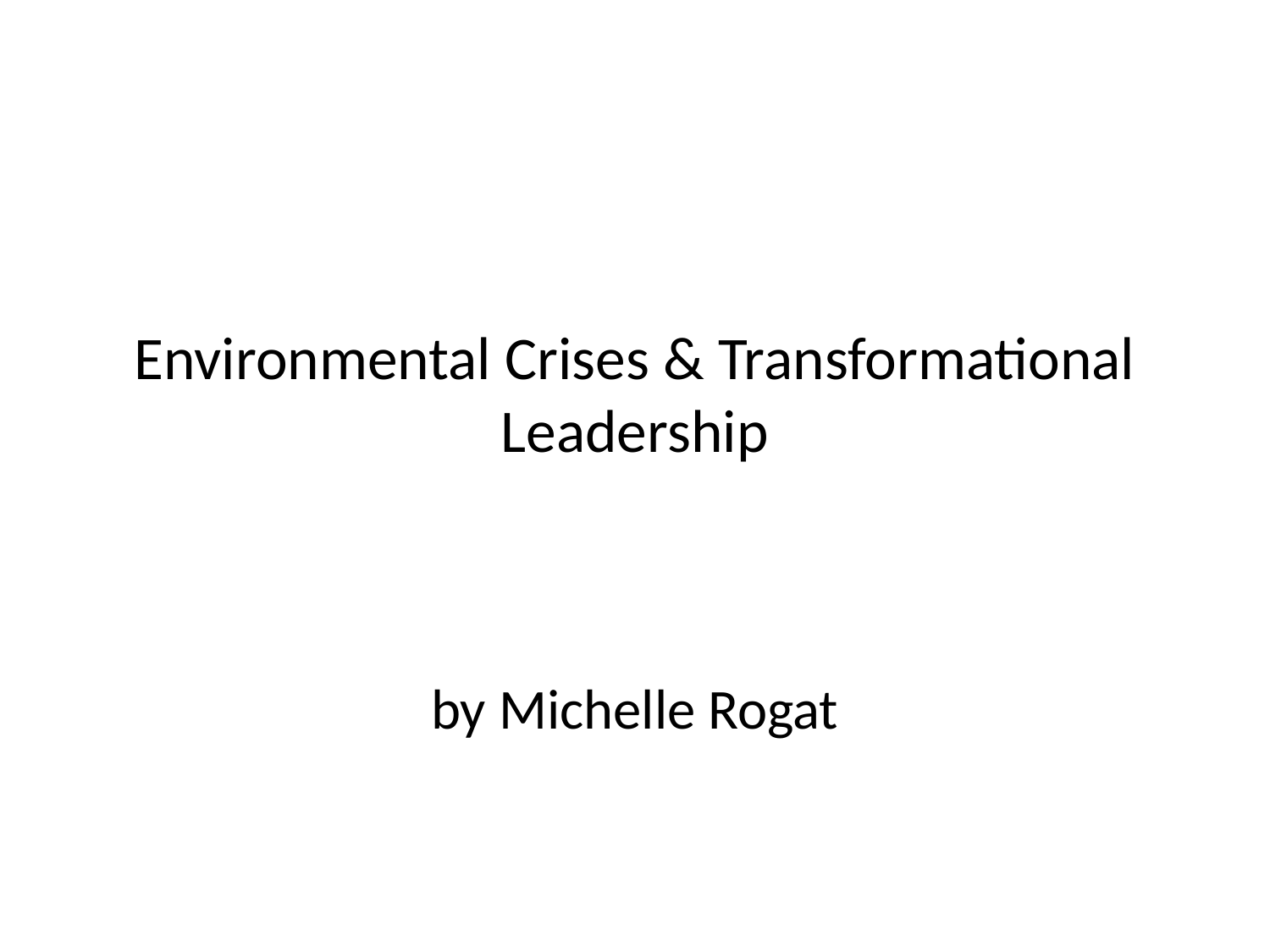

# Environmental Crises & Transformational Leadership
by Michelle Rogat